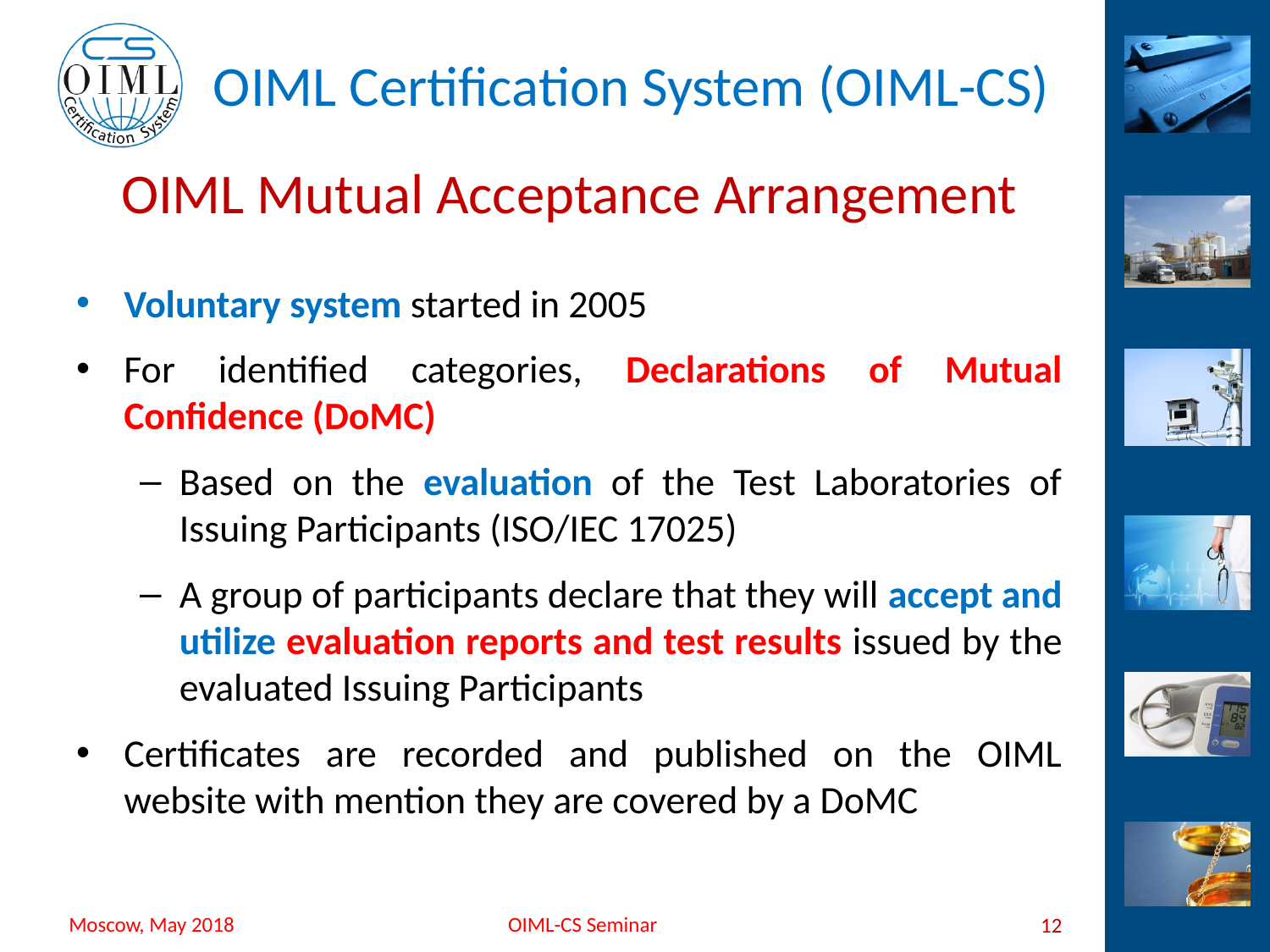

# OIML Mutual Acceptance Arrangement
Voluntary system started in 2005
For identified categories, Declarations of Mutual Confidence (DoMC)
Based on the evaluation of the Test Laboratories of Issuing Participants (ISO/IEC 17025)
A group of participants declare that they will accept and utilize evaluation reports and test results issued by the evaluated Issuing Participants
Certificates are recorded and published on the OIML website with mention they are covered by a DoMC
--
2014
12